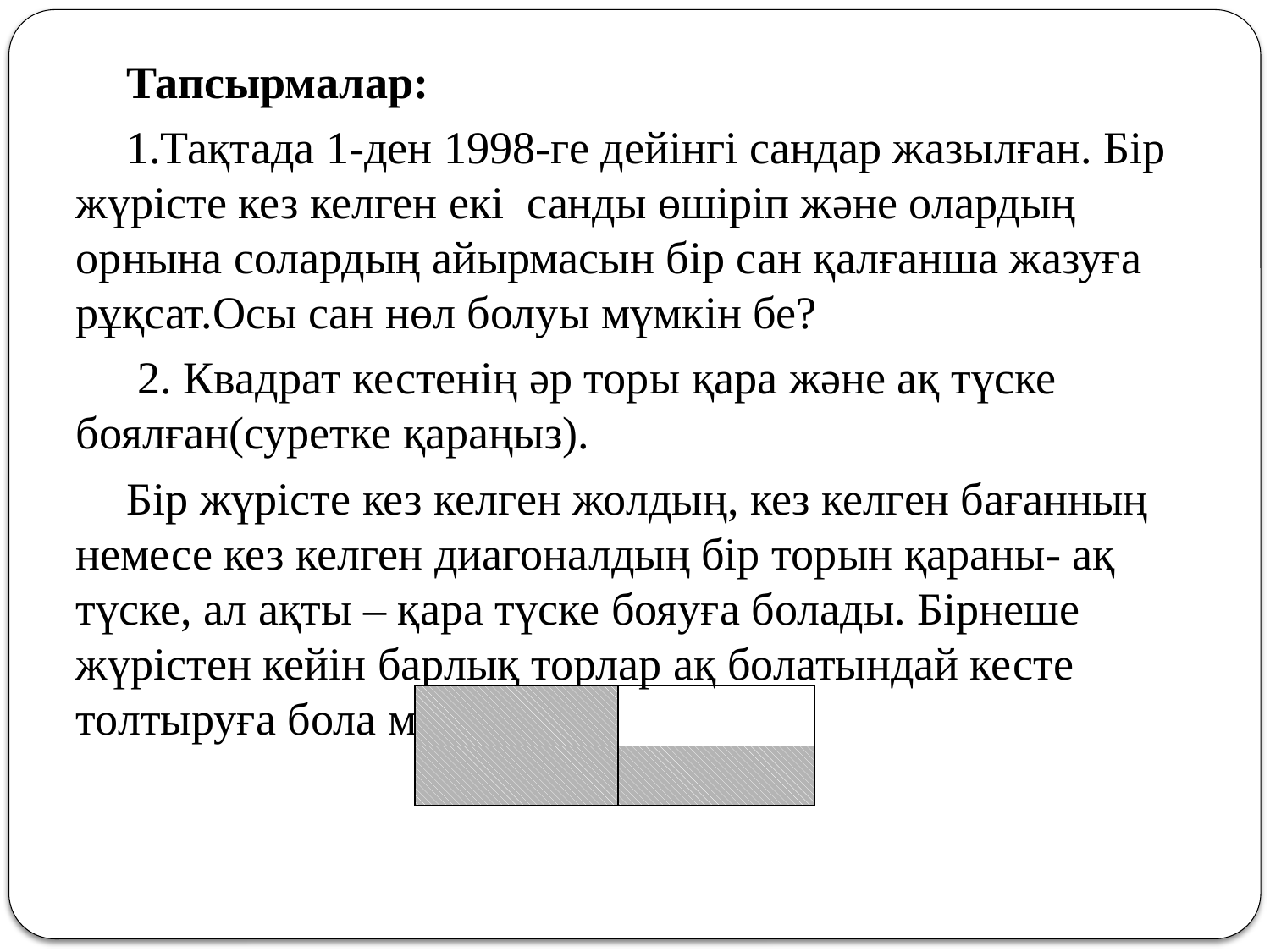

Тапсырмалар:
1.Тақтада 1-ден 1998-ге дейінгі сандар жазылған. Бір жүрісте кез келген екі  санды өшіріп және олардың орнына солардың айырмасын бір сан қалғанша жазуға рұқсат.Осы сан нөл болуы мүмкін бе?
 2. Квадрат кестенің әр торы қара және ақ түске боялған(суретке қараңыз).
Бір жүрісте кез келген жолдың, кез келген бағанның немесе кез келген диагоналдың бір торын қараны- ақ түске, ал ақты – қара түске бояуға болады. Бірнеше  жүрістен кейін барлық торлар ақ болатындай кесте толтыруға бола ма?
|  |  |
| --- | --- |
|  |  |